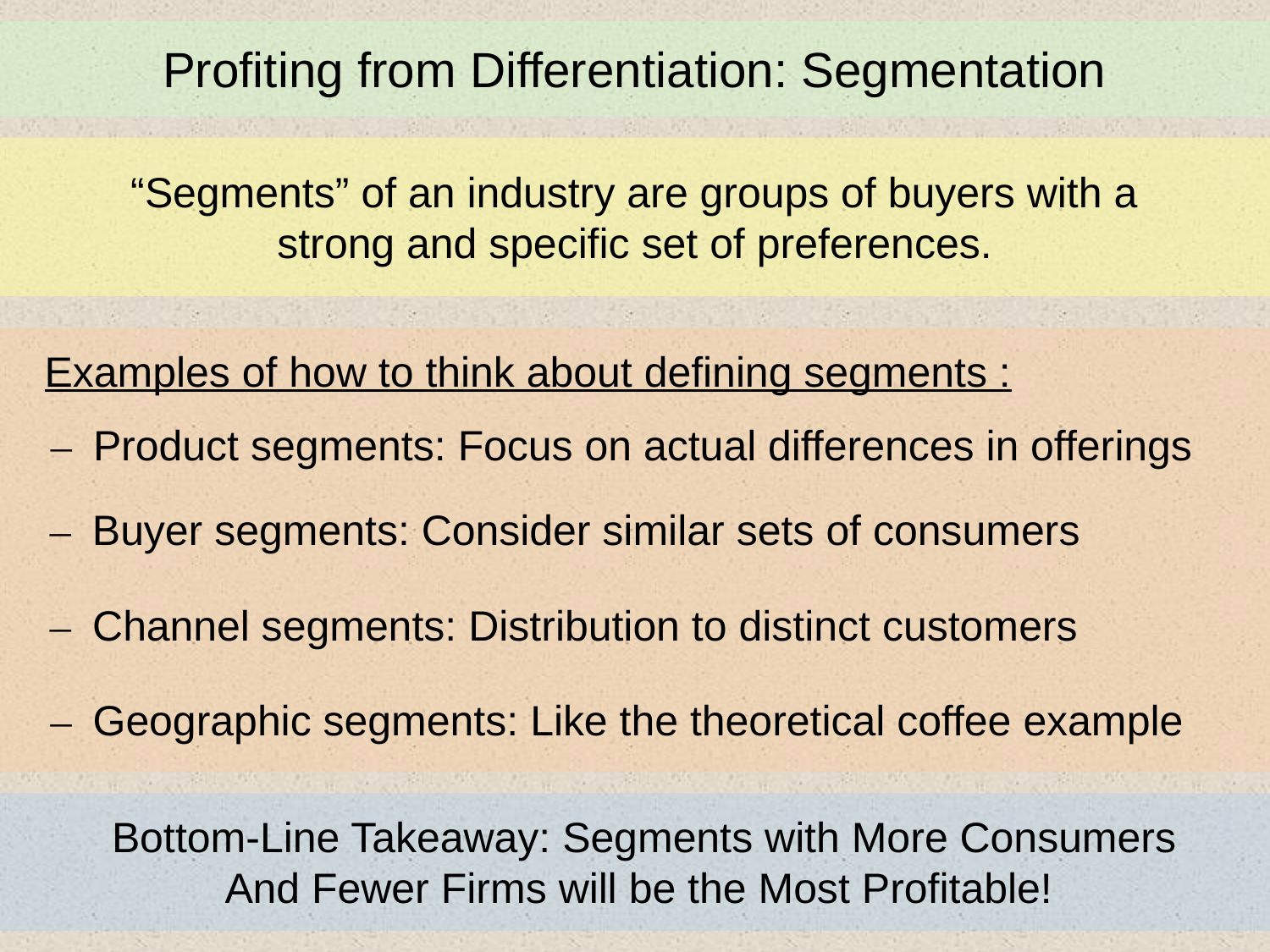

Profiting from Differentiation: Segmentation

 “Segments” of an industry are groups of buyers with a
strong and specific set of preferences.

Examples of how to think about defining segments :
–  Product segments: Focus on actual differences in offerings
–  Buyer segments: Consider similar sets of consumers
–  Channel segments: Distribution to distinct customers
–  Geographic segments: Like the theoretical coffee example

 Bottom-Line Takeaway: Segments with More Consumers
And Fewer Firms will be the Most Profitable!